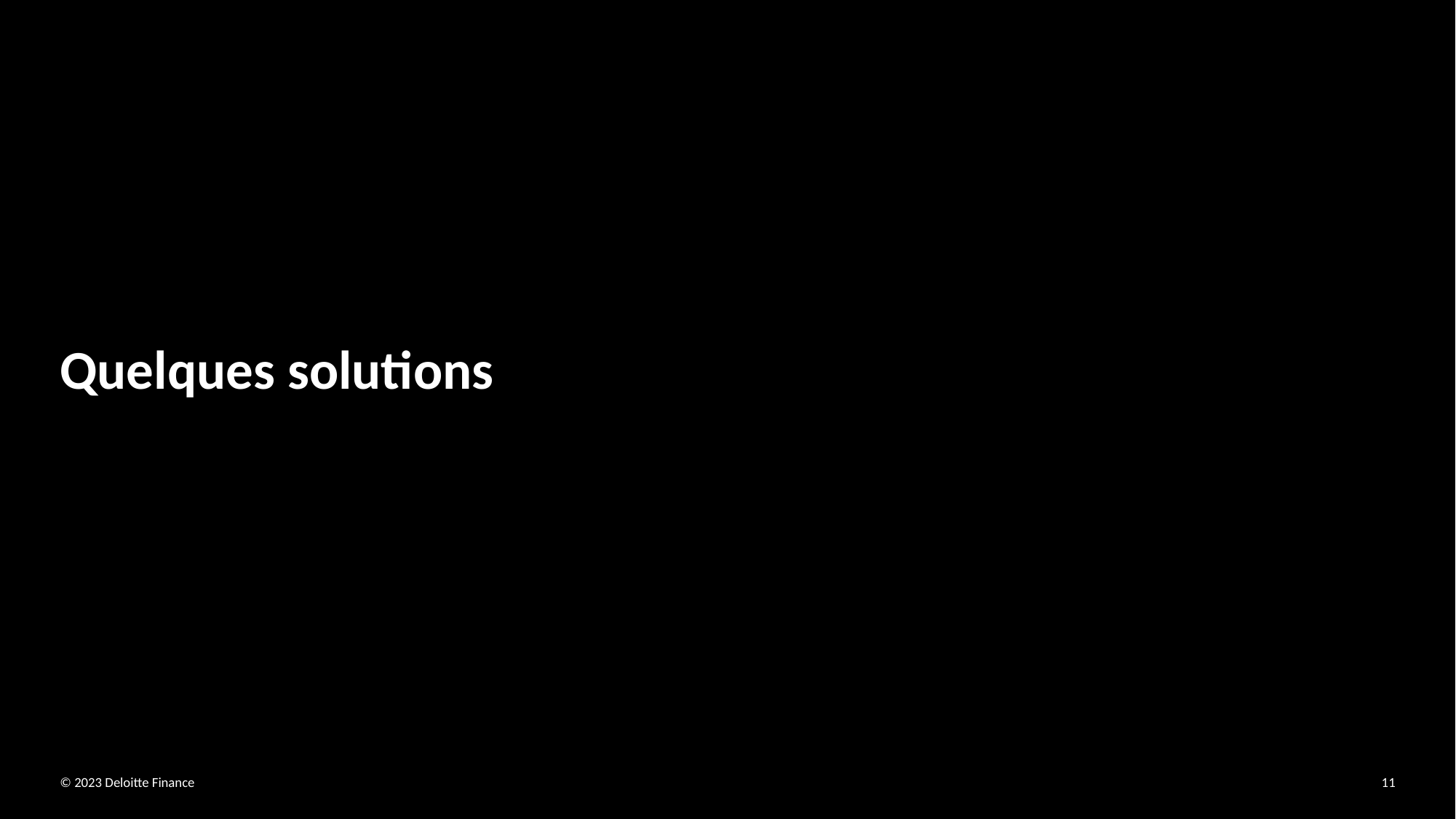

# Quelques solutions

© 2023 Deloitte Finance
11